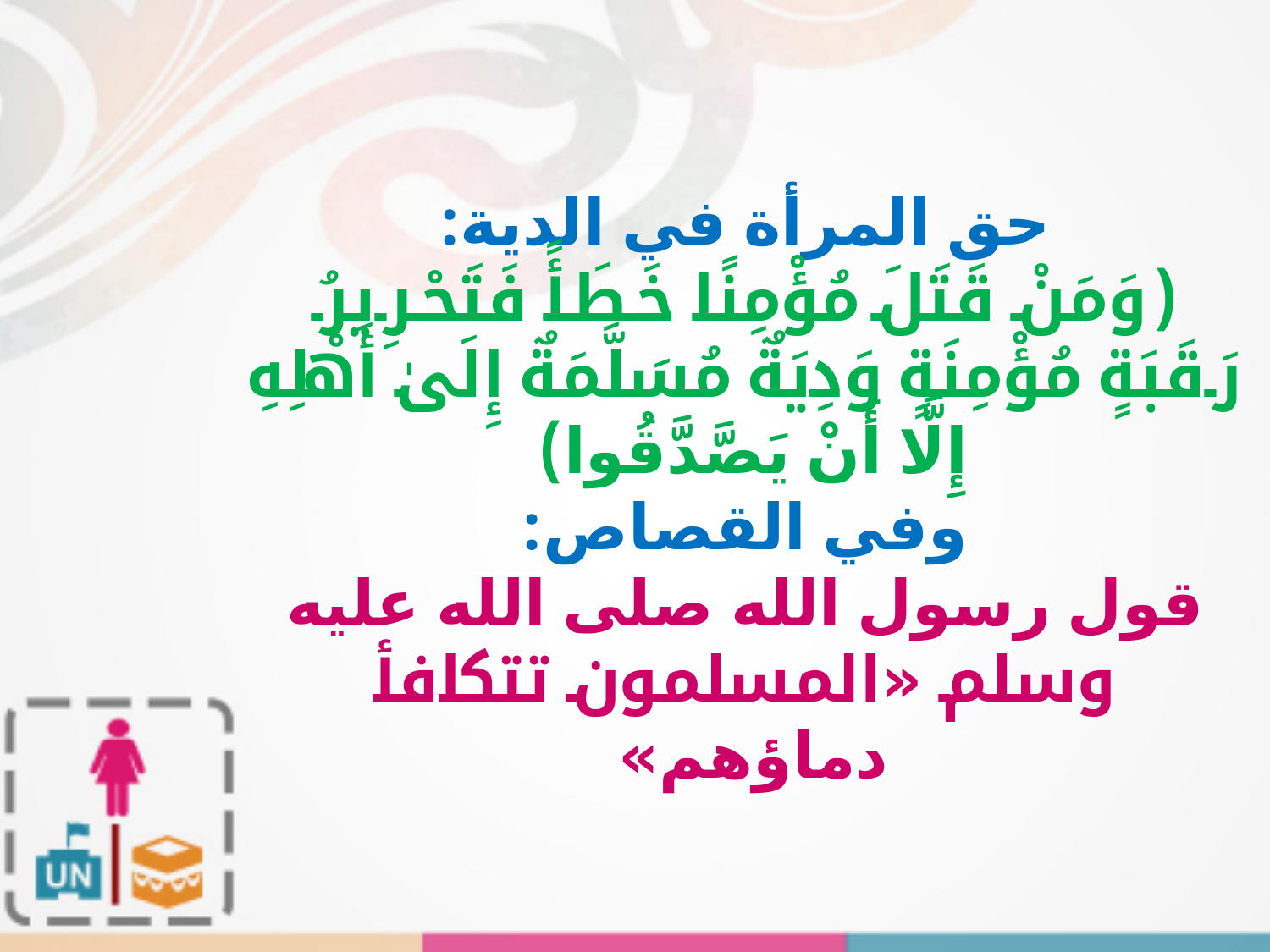

حق المرأة في الدية:
(وَمَنْ قَتَلَ مُؤْمِنًا خَطَأً فَتَحْرِيرُ رَقَبَةٍ مُؤْمِنَةٍ وَدِيَةٌ مُسَلَّمَةٌ إِلَىٰ أَهْلِهِ إِلَّا أَنْ يَصَّدَّقُوا)
وفي القصاص:
قول رسول الله صلى الله عليه وسلم «المسلمون تتكافأ دماؤهم»